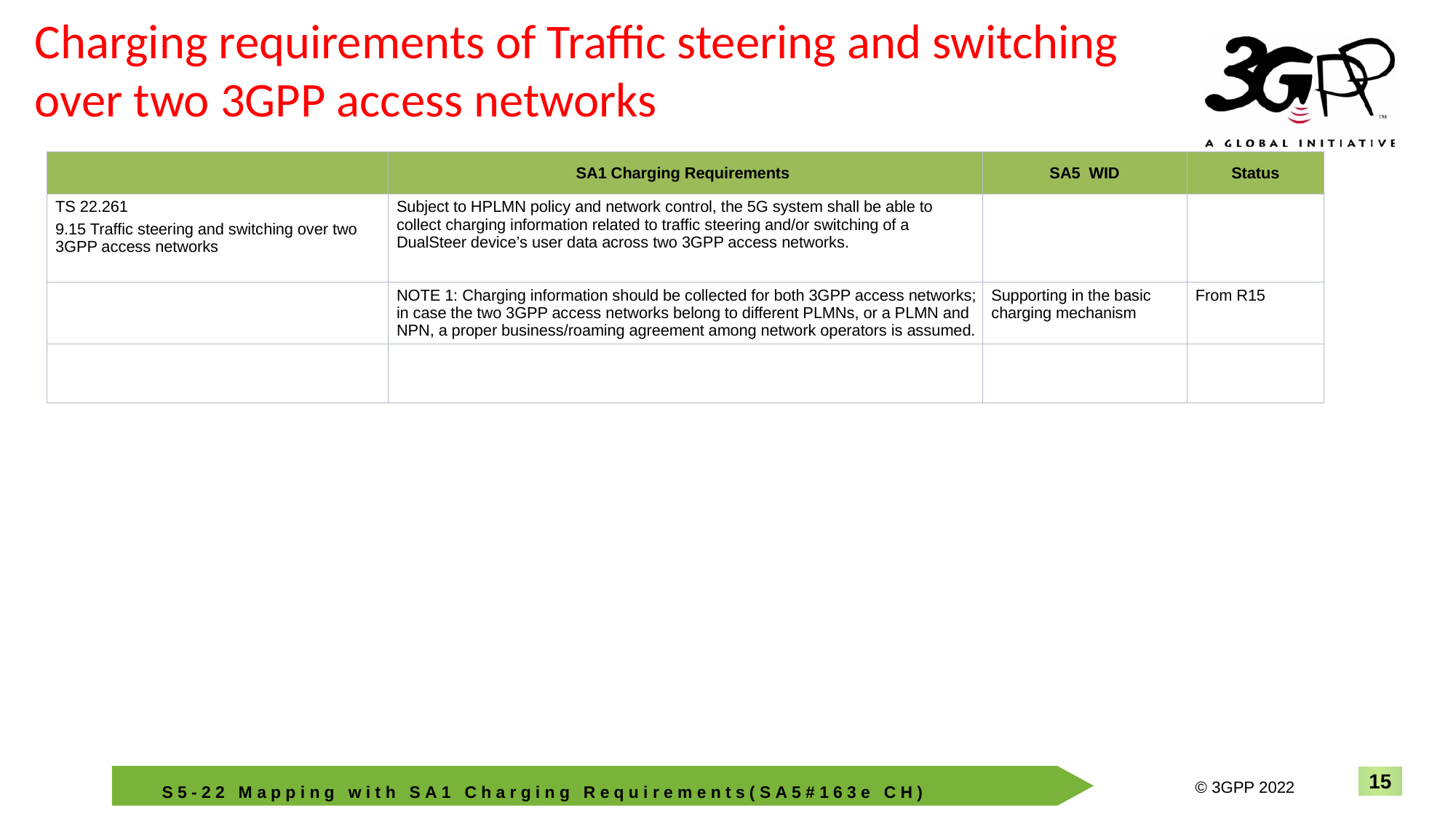

# Charging requirements of Traffic steering and switching over two 3GPP access networks
|  | SA1 Charging Requirements | SA5 WID | Status |
| --- | --- | --- | --- |
| TS 22.261 9.15 Traffic steering and switching over two 3GPP access networks | Subject to HPLMN policy and network control, the 5G system shall be able to collect charging information related to traffic steering and/or switching of a DualSteer device’s user data across two 3GPP access networks. |  |  |
|  | NOTE 1: Charging information should be collected for both 3GPP access networks; in case the two 3GPP access networks belong to different PLMNs, or a PLMN and NPN, a proper business/roaming agreement among network operators is assumed. | Supporting in the basic charging mechanism | From R15 |
|  |  |  |  |